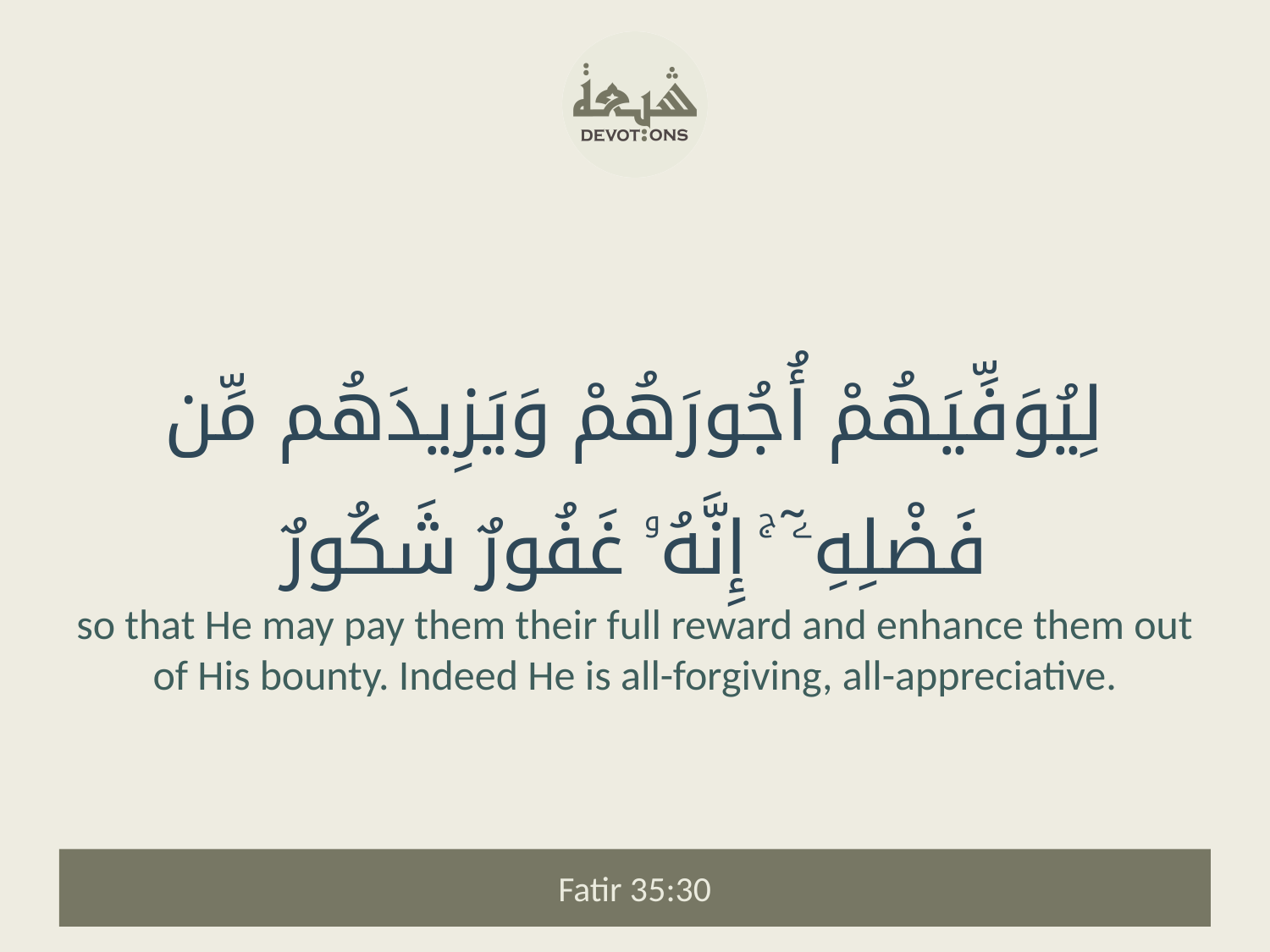

لِيُوَفِّيَهُمْ أُجُورَهُمْ وَيَزِيدَهُم مِّن فَضْلِهِۦٓ ۚ إِنَّهُۥ غَفُورٌ شَكُورٌ
so that He may pay them their full reward and enhance them out of His bounty. Indeed He is all-forgiving, all-appreciative.
Fatir 35:30